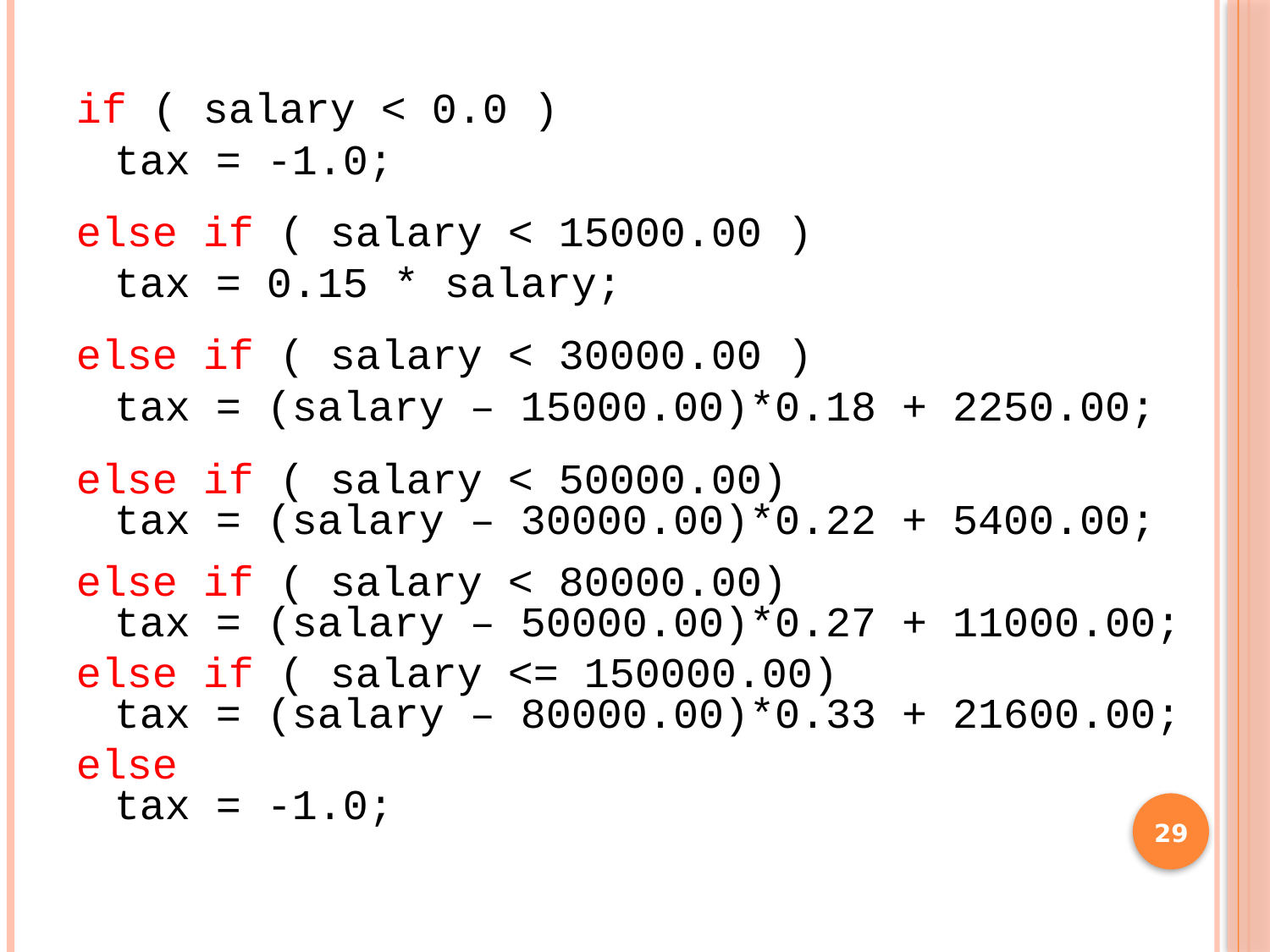

if ( salary < 0.0 )
	tax = -1.0;

else if ( salary < 15000.00 )
	tax = 0.15 * salary;

else if ( salary < 30000.00 )
	tax = (salary – 15000.00)*0.18 + 2250.00;

else if ( salary < 50000.00)
	tax = (salary – 30000.00)*0.22 + 5400.00;

else if ( salary < 80000.00)
	tax = (salary – 50000.00)*0.27 + 11000.00;

else if ( salary <= 150000.00)
	tax = (salary – 80000.00)*0.33 + 21600.00;

else
	tax = -1.0;
29